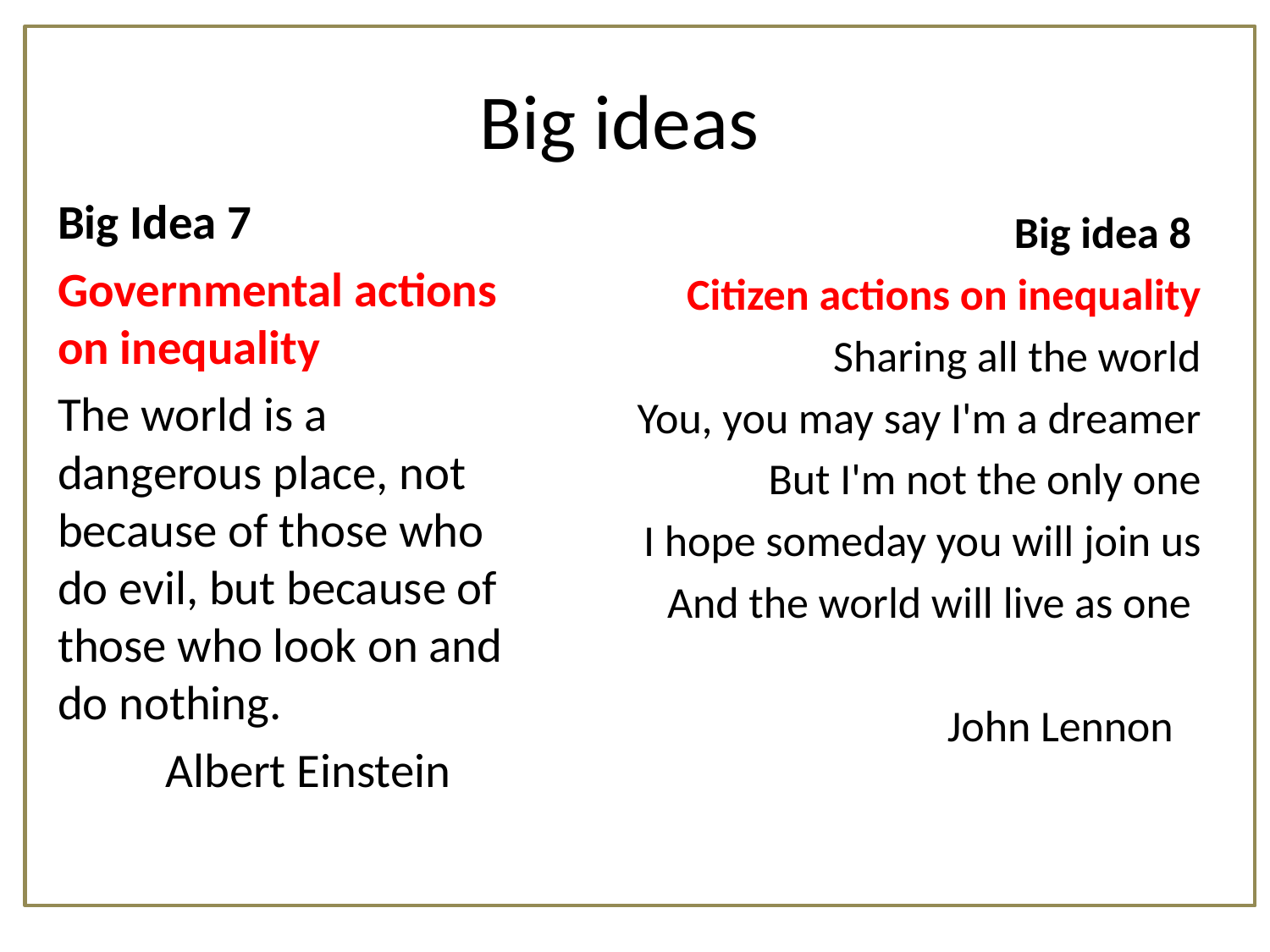

Migration takes place internally and internationally. In our time, the biggest international migration flows are from rich to other rich countries, and from poorer to other poorer countries (North-North; South-South). Much migration is short-term; migrants return to their country of origin. An estimated 258 million people live in a country they weren’t born in; this is approx. 3.6% World’s inhabitants (U.N. 2017). “In Europe, the size of the total population would have declined during the period 2000-2015 in the absence of migration.”(UN 2017).

# Big ideas
Big Idea 7
Governmental actions on inequality
The world is a dangerous place, not because of those who do evil, but because of those who look on and do nothing.
Albert Einstein

Big idea 8
Citizen actions on inequality
Sharing all the world
You, you may say I'm a dreamer
But I'm not the only one
I hope someday you will join us
And the world will live as one

John Lennon